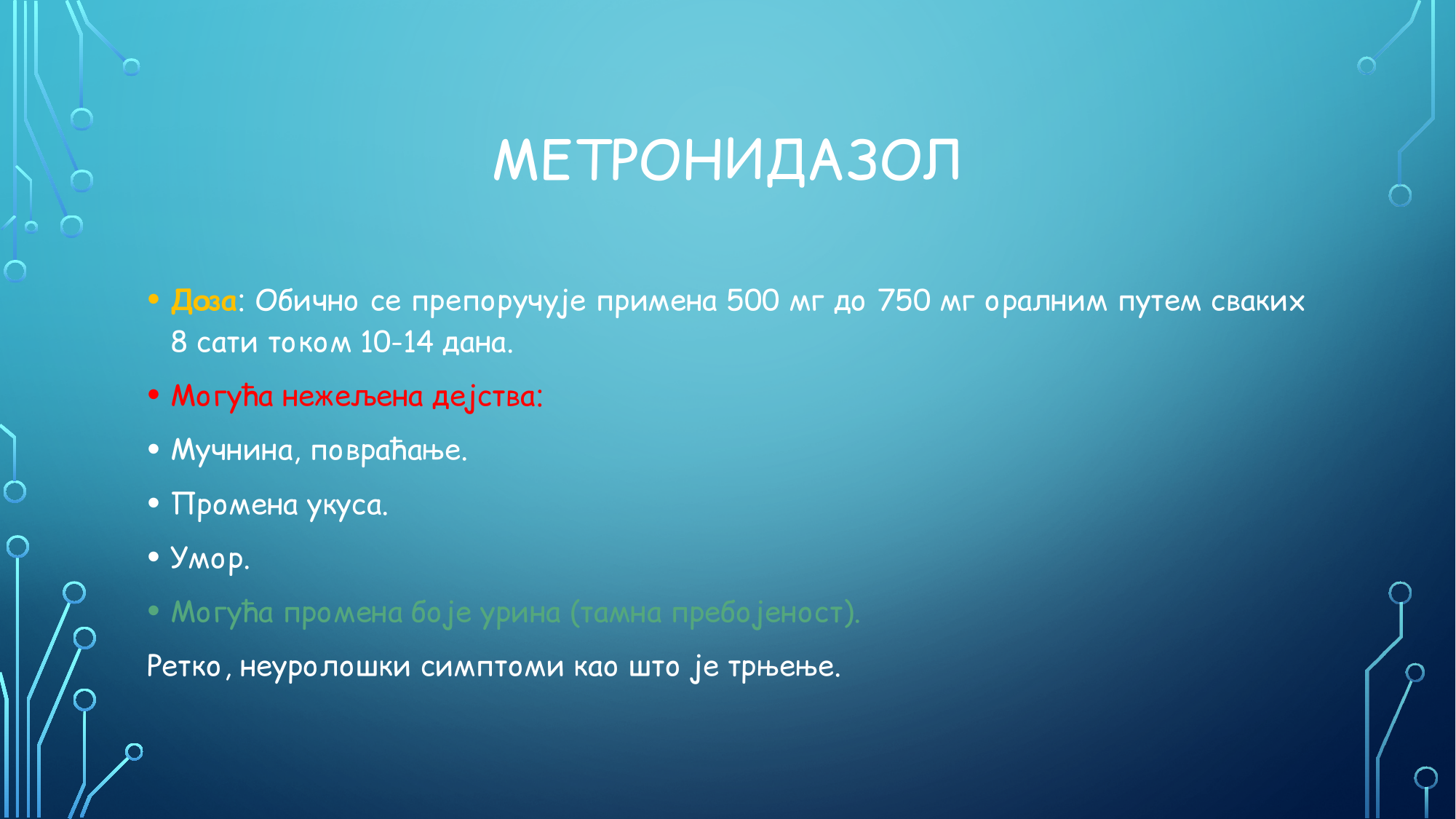

# Метронидазол
Доза: Обично се препоручује примена 500 мг до 750 мг оралним путем сваких 8 сати током 10-14 дана.
Могућа нежељена дејства:
Мучнина, повраћање.
Промена укуса.
Умор.
Могућа промена боје урина (тамна пребојеност).
Ретко, неуролошки симптоми као што је трњење.